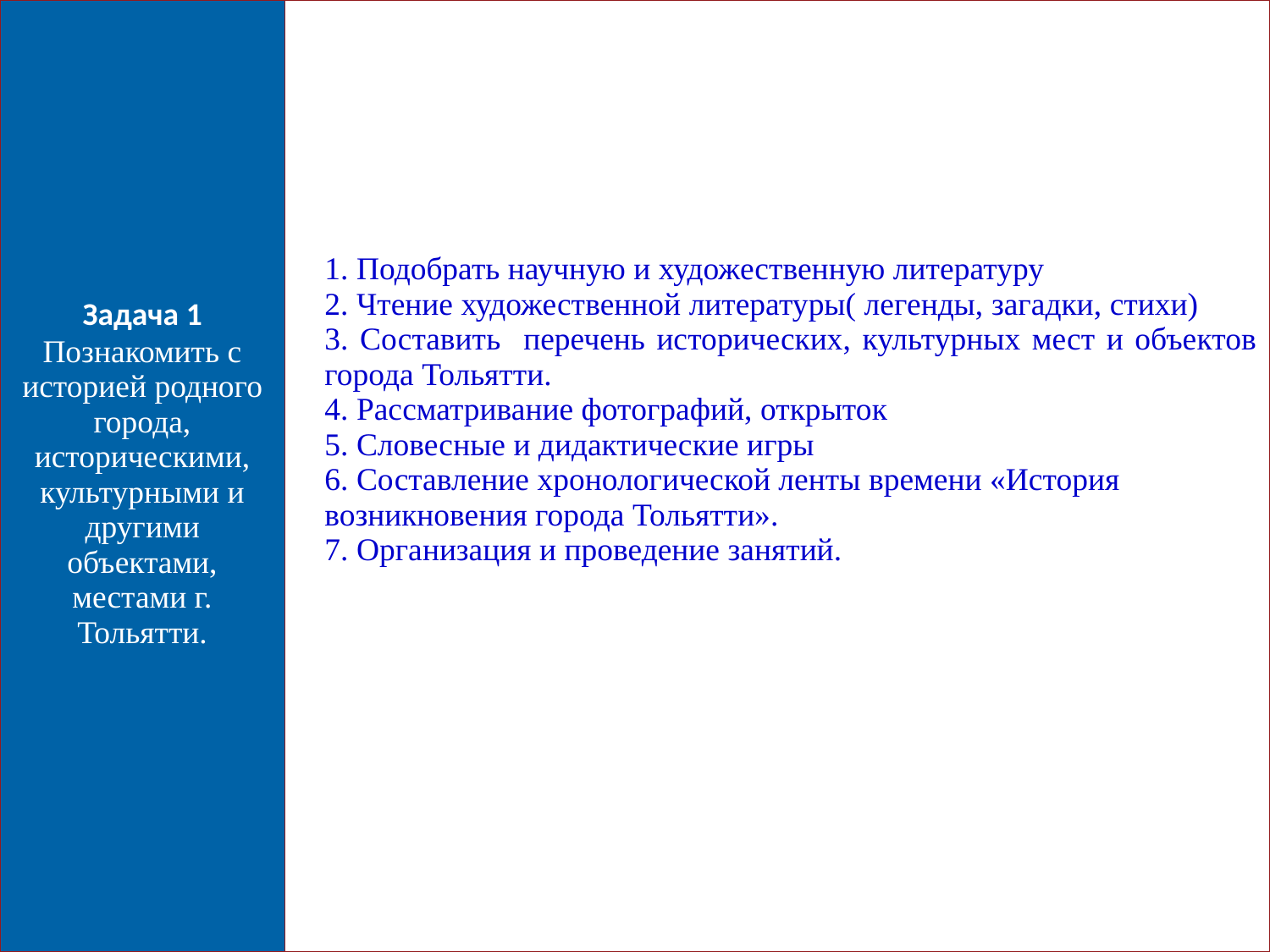

| Задача 1 Познакомить с историей родного города, историческими, культурными и другими объектами, местами г. Тольятти. | 1. Подобрать научную и художественную литературу 2. Чтение художественной литературы( легенды, загадки, стихи) 3. Составить перечень исторических, культурных мест и объектов города Тольятти. 4. Рассматривание фотографий, открыток 5. Словесные и дидактические игры 6. Составление хронологической ленты времени «История возникновения города Тольятти». 7. Организация и проведение занятий. |
| --- | --- |
5